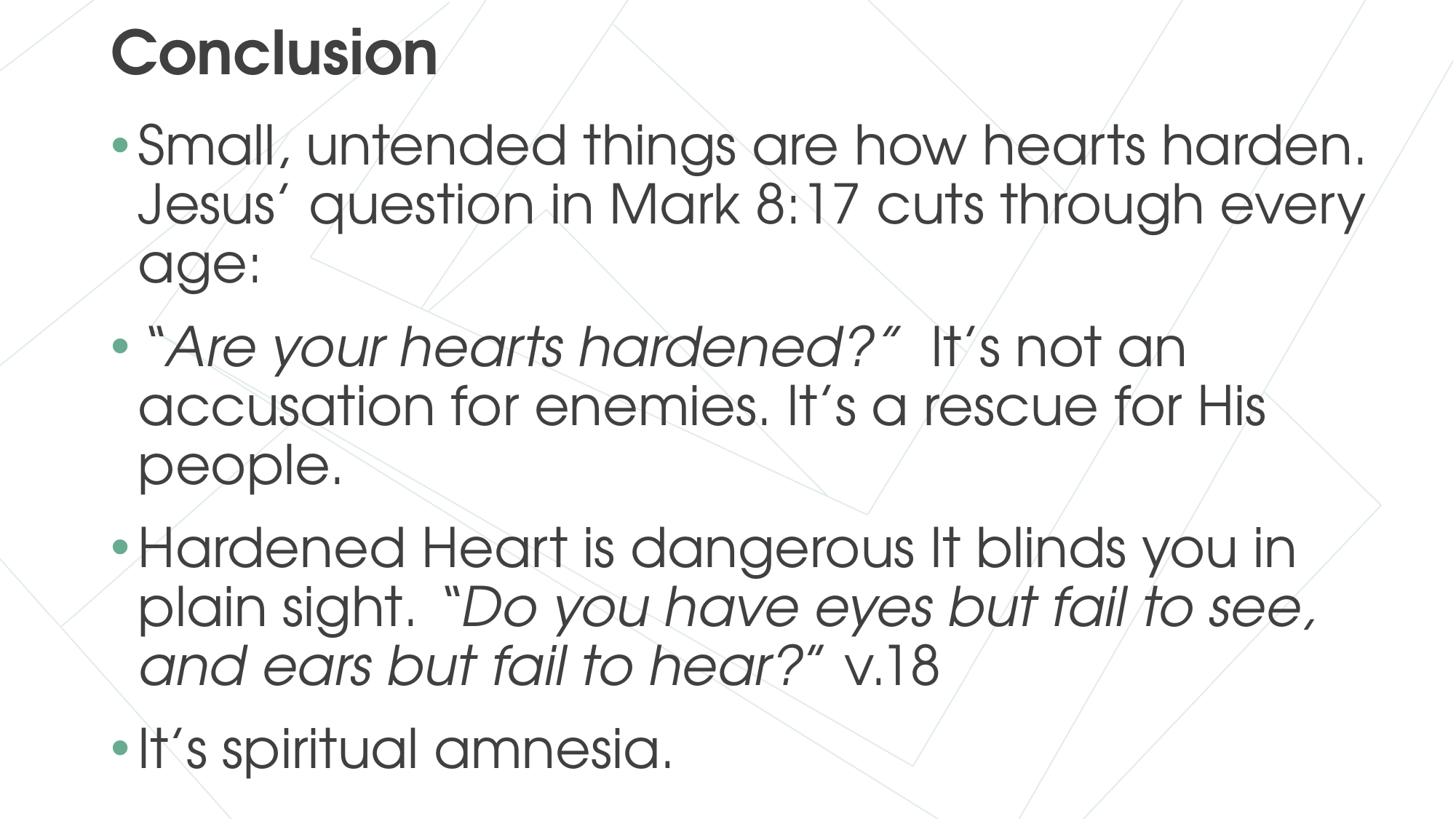

# Conclusion
Small, untended things are how hearts harden. Jesus’ question in Mark 8:17 cuts through every age:
“Are your hearts hardened?”  It’s not an accusation for enemies. It’s a rescue for His people.
Hardened Heart is dangerous It blinds you in plain sight. “Do you have eyes but fail to see, and ears but fail to hear?” v.18
It’s spiritual amnesia.